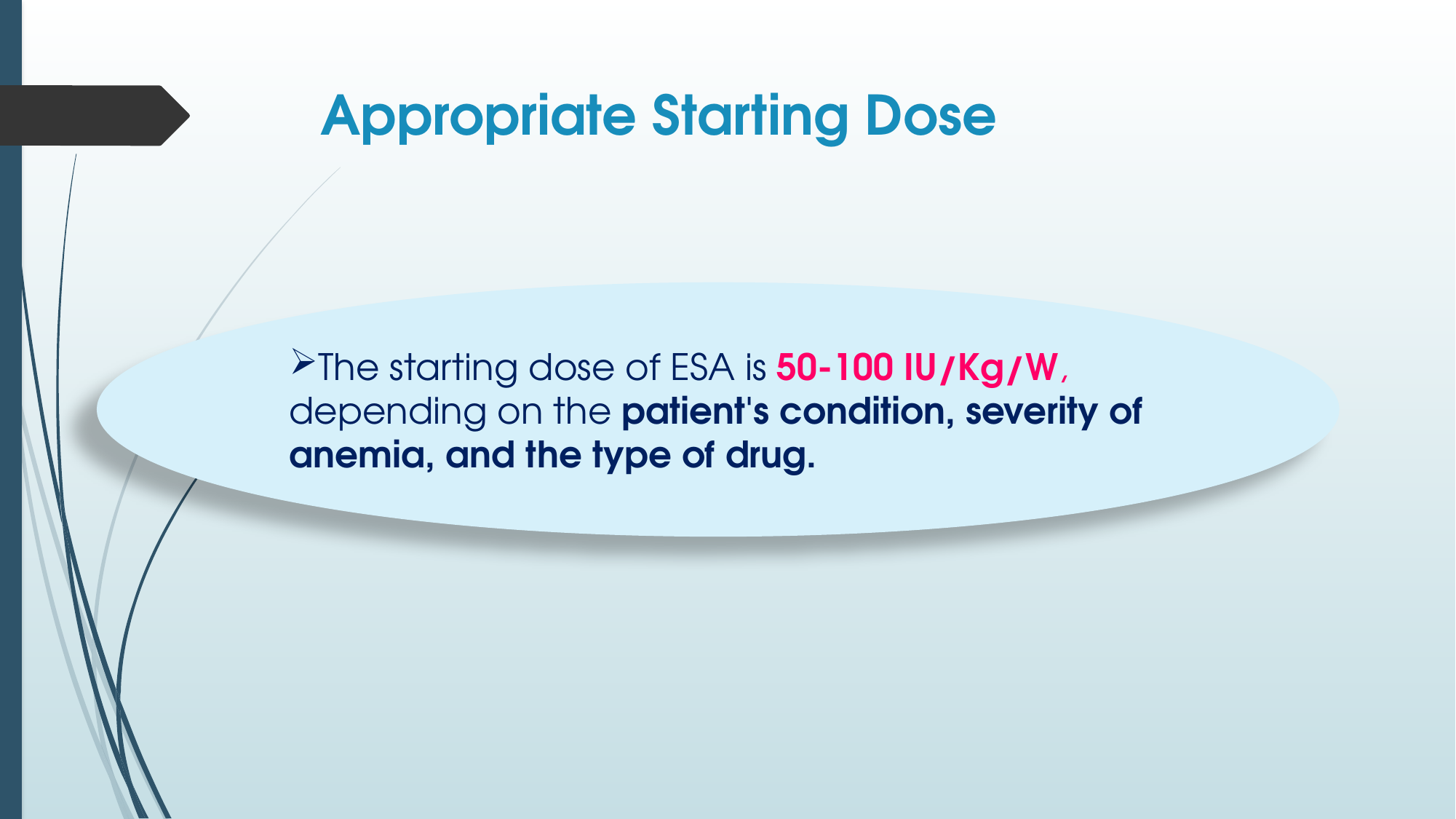

# Appropriate Starting Dose

The starting dose of ESA is 50-100 IU/Kg/W, depending on the patient's condition, severity of anemia, and the type of drug.